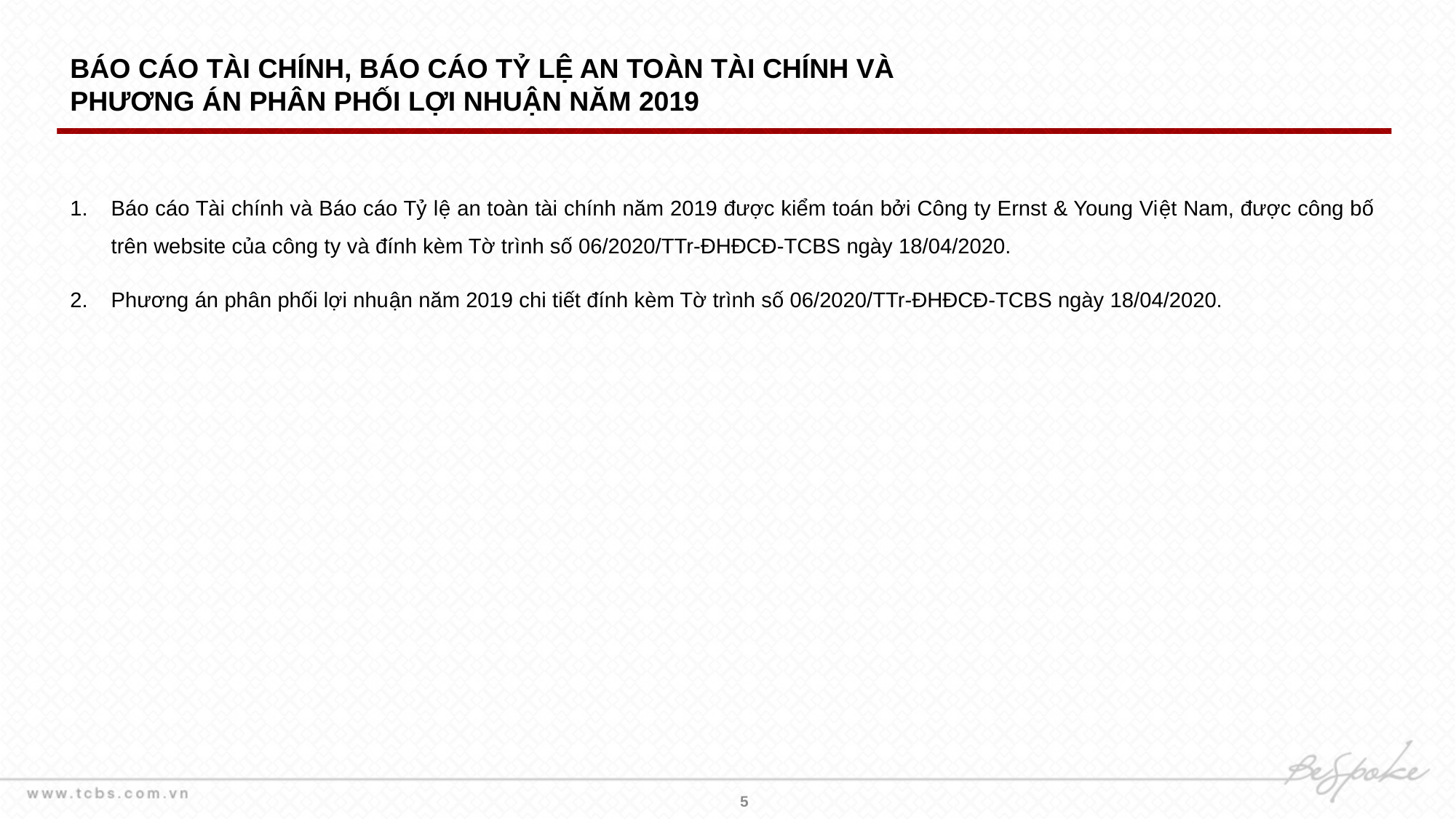

BÁO CÁO TÀI CHÍNH, BÁO CÁO TỶ LỆ AN TOÀN TÀI CHÍNH VÀ
PHƯƠNG ÁN PHÂN PHỐI LỢI NHUẬN NĂM 2019
Báo cáo Tài chính và Báo cáo Tỷ lệ an toàn tài chính năm 2019 được kiểm toán bởi Công ty Ernst & Young Việt Nam, được công bố trên website của công ty và đính kèm Tờ trình số 06/2020/TTr-ĐHĐCĐ-TCBS ngày 18/04/2020.
Phương án phân phối lợi nhuận năm 2019 chi tiết đính kèm Tờ trình số 06/2020/TTr-ĐHĐCĐ-TCBS ngày 18/04/2020.